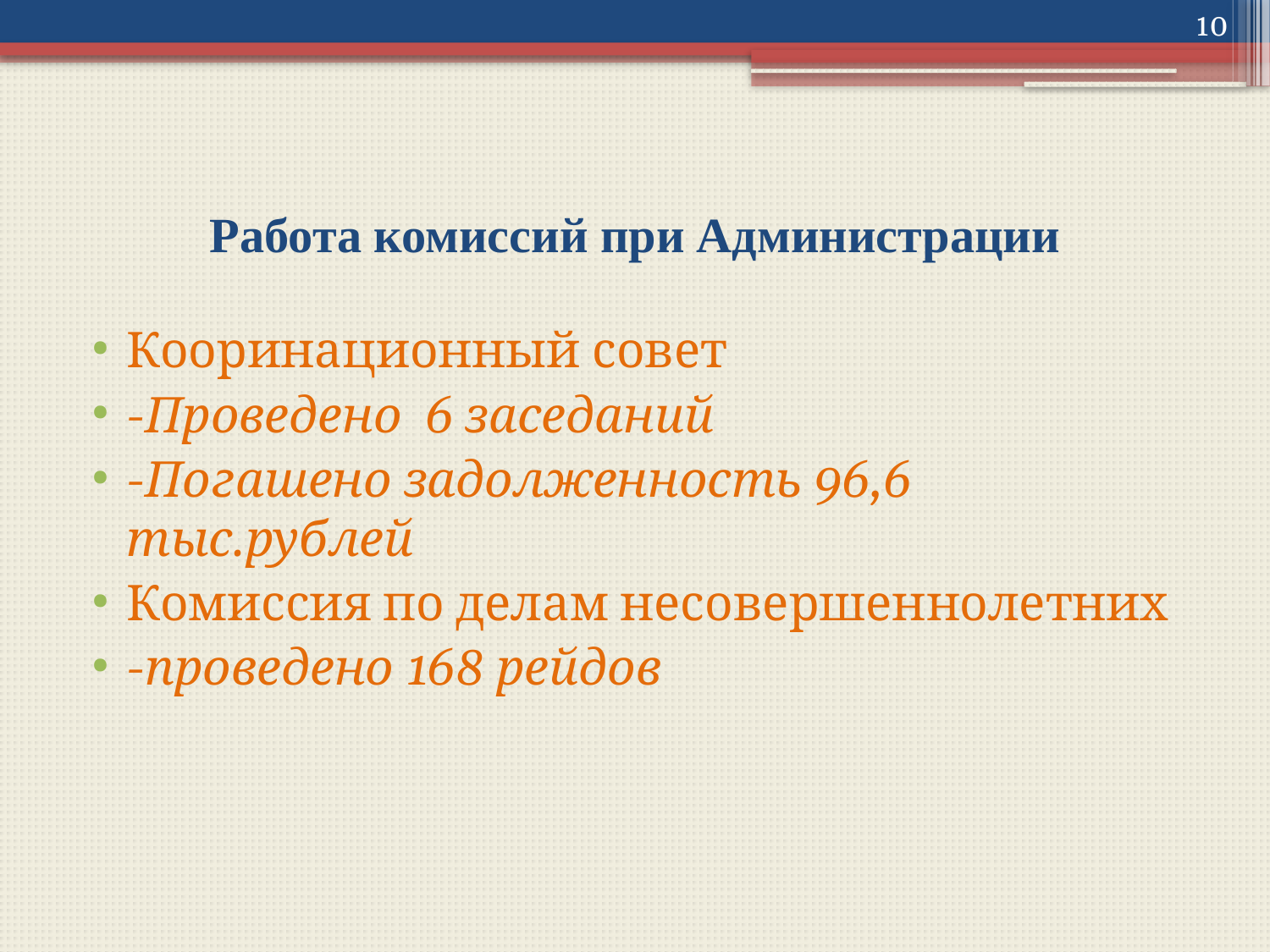

10
# Работа комиссий при Администрации
Кооринационный совет
-Проведено  6 заседаний
-Погашено задолженность 96,6 тыс.рублей
Комиссия по делам несовершеннолетних
-проведено 168 рейдов